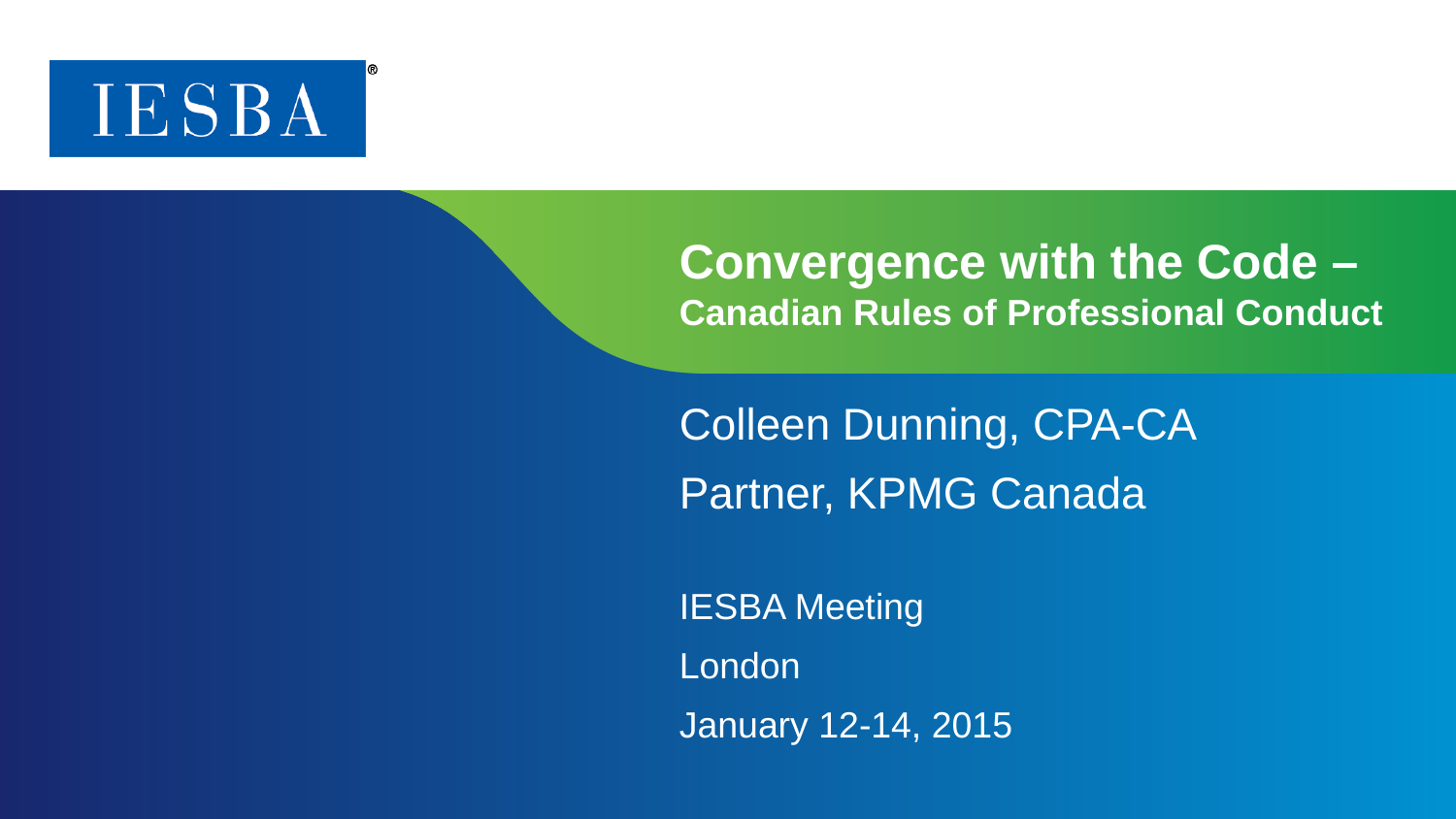

# Convergence with the Code – Canadian Rules of Professional Conduct
Colleen Dunning, CPA-CA
Partner, KPMG Canada

IESBA Meeting
London
January 12-14, 2015